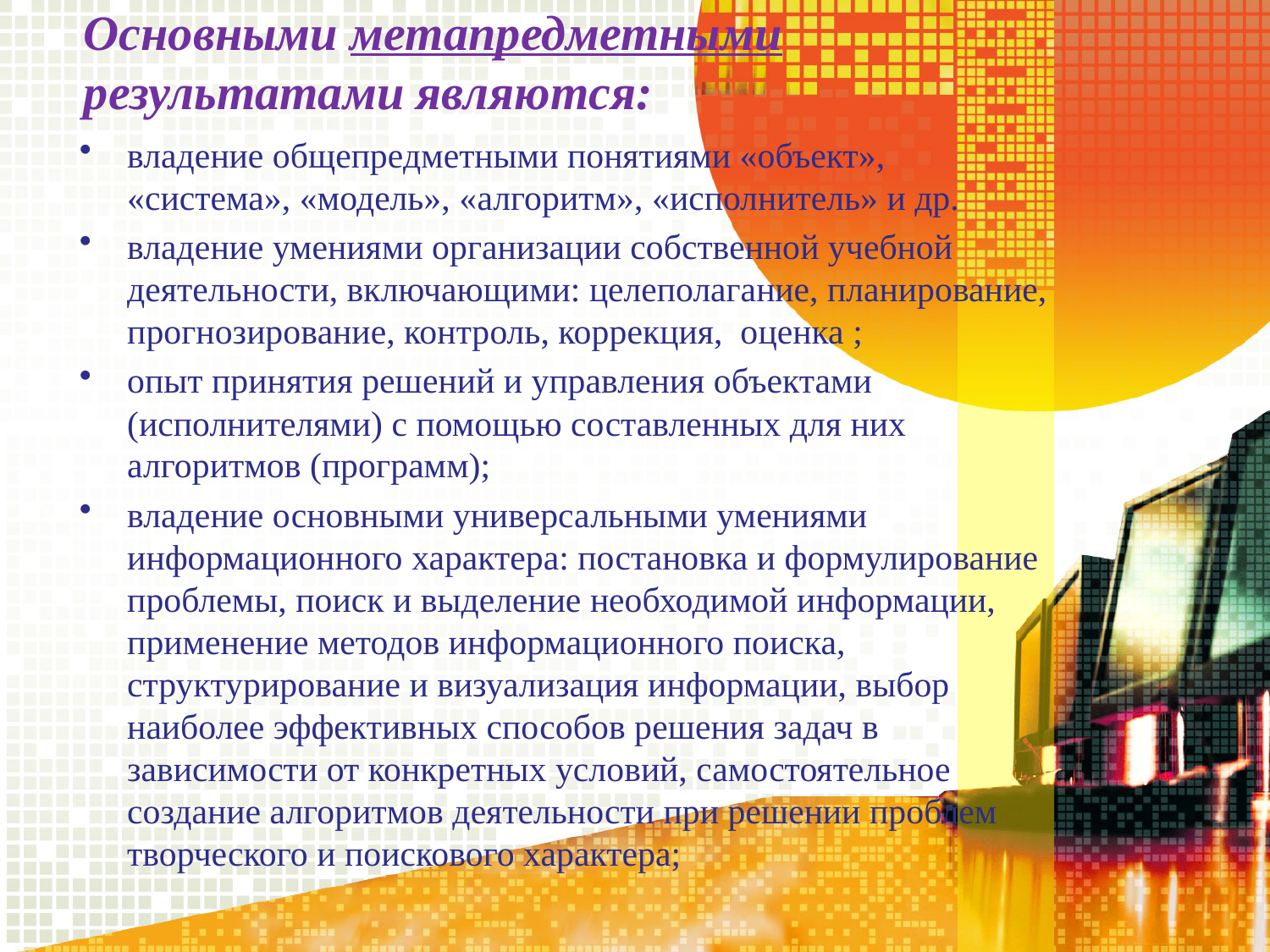

# Основными метапредметными результатами являются:
владение общепредметными понятиями «объект», «система», «модель», «алгоритм», «исполнитель» и др.
владение умениями организации собственной учебной деятельности, включающими: целеполагание, планирование, прогнозирование, контроль, коррекция,  оценка ;
опыт принятия решений и управления объектами (исполнителями) с помощью составленных для них алгоритмов (программ);
владение основными универсальными умениями информационного характера: постановка и формулирование проблемы, поиск и выделение необходимой информации, применение методов информационного поиска, структурирование и визуализация информации, выбор наиболее эффективных способов решения задач в зависимости от конкретных условий, самостоятельное создание алгоритмов деятельности при решении проблем творческого и поискового характера;